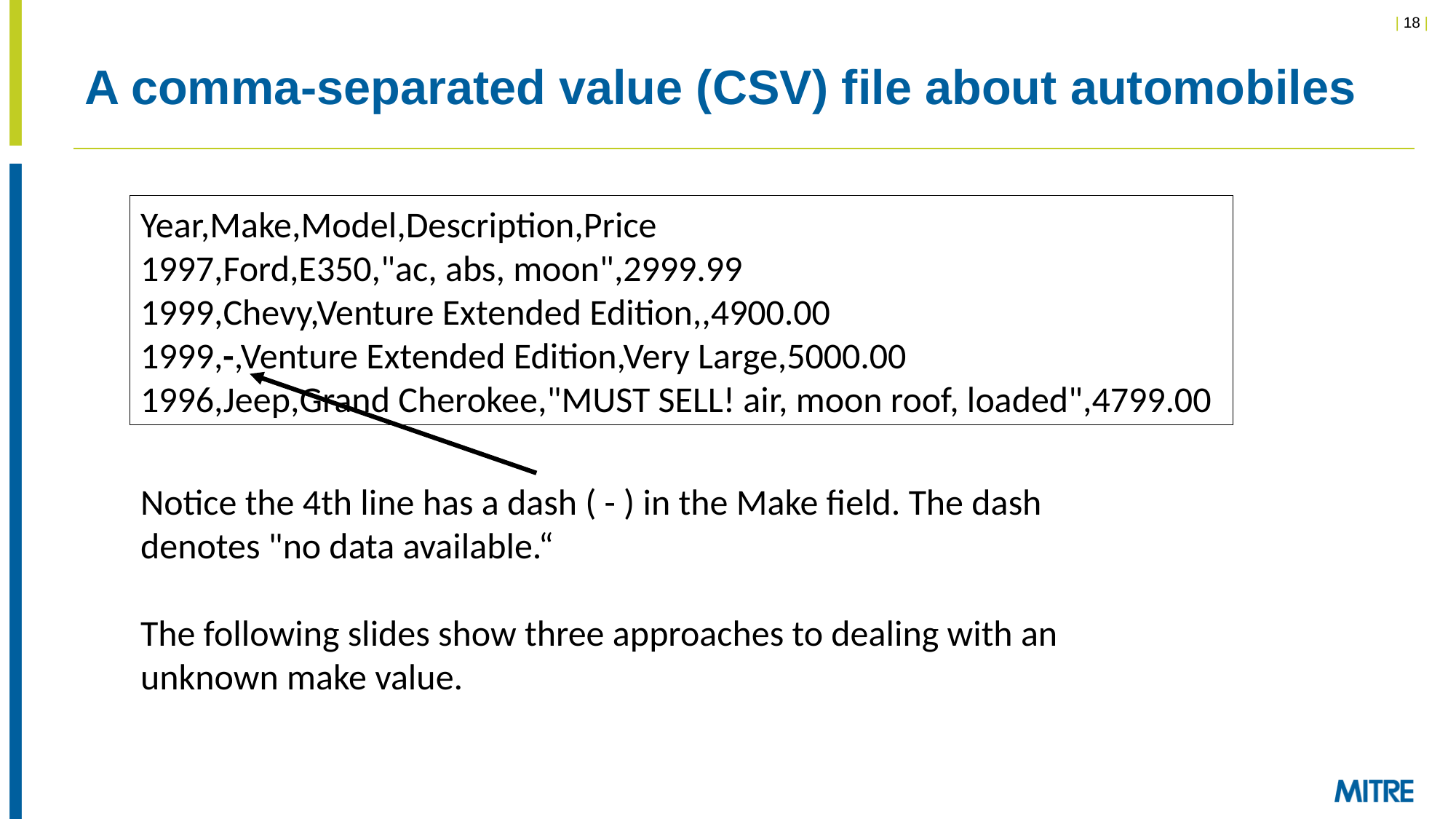

# A comma-separated value (CSV) file about automobiles
Year,Make,Model,Description,Price
1997,Ford,E350,"ac, abs, moon",2999.99
1999,Chevy,Venture Extended Edition,,4900.00
1999,-,Venture Extended Edition,Very Large,5000.00
1996,Jeep,Grand Cherokee,"MUST SELL! air, moon roof, loaded",4799.00
Notice the 4th line has a dash ( - ) in the Make field. The dash denotes "no data available.“

The following slides show three approaches to dealing with an unknown make value.